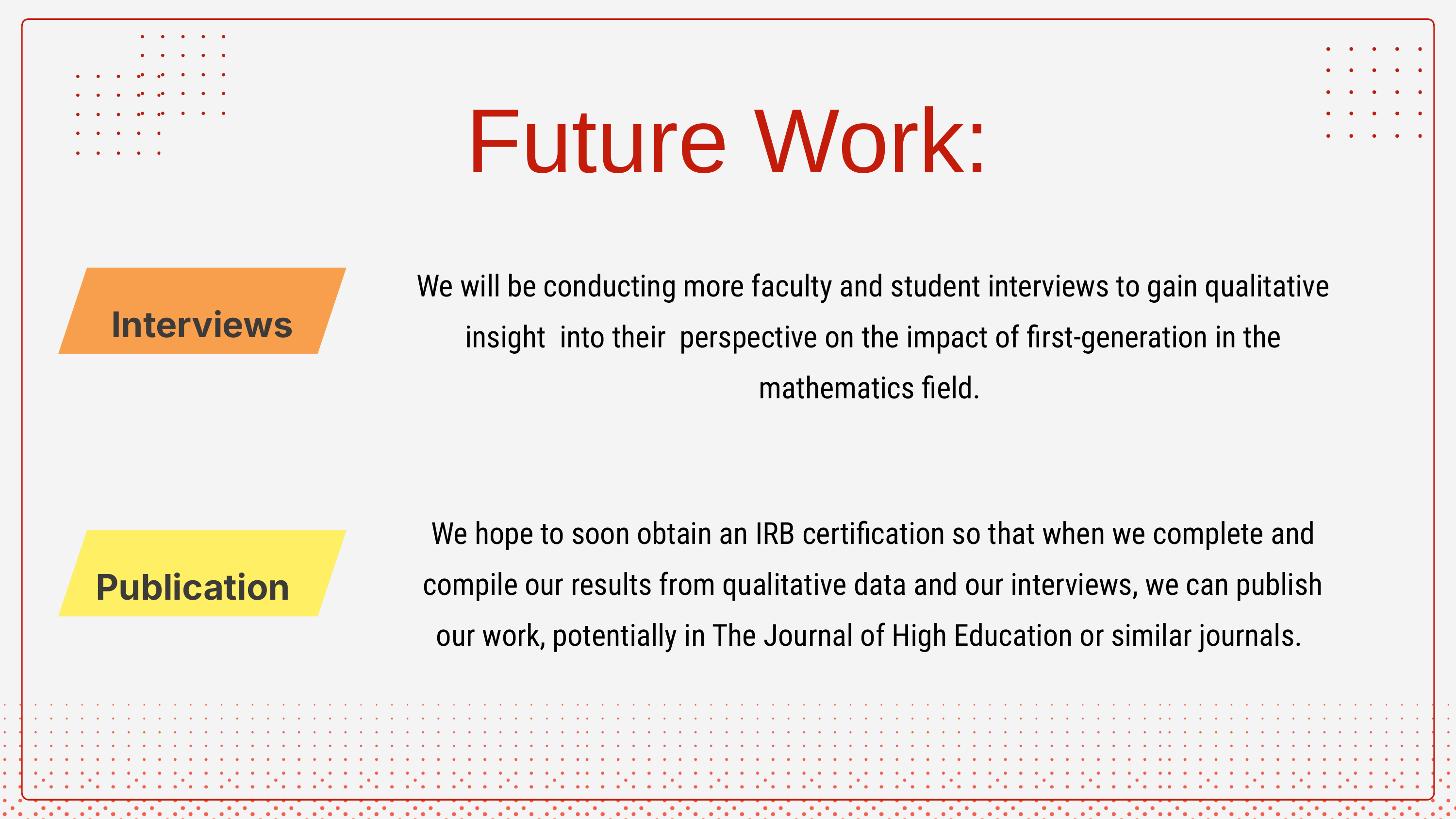

Future Work:

We will be conducting more faculty and student interviews to gain qualitative insight  into their  perspective on the impact of first-generation in the mathematics field.

Interviews
We hope to soon obtain an IRB certification so that when we complete and compile our results from qualitative data and our interviews, we can publish our work, potentially in The Journal of High Education or similar journals.

Publication